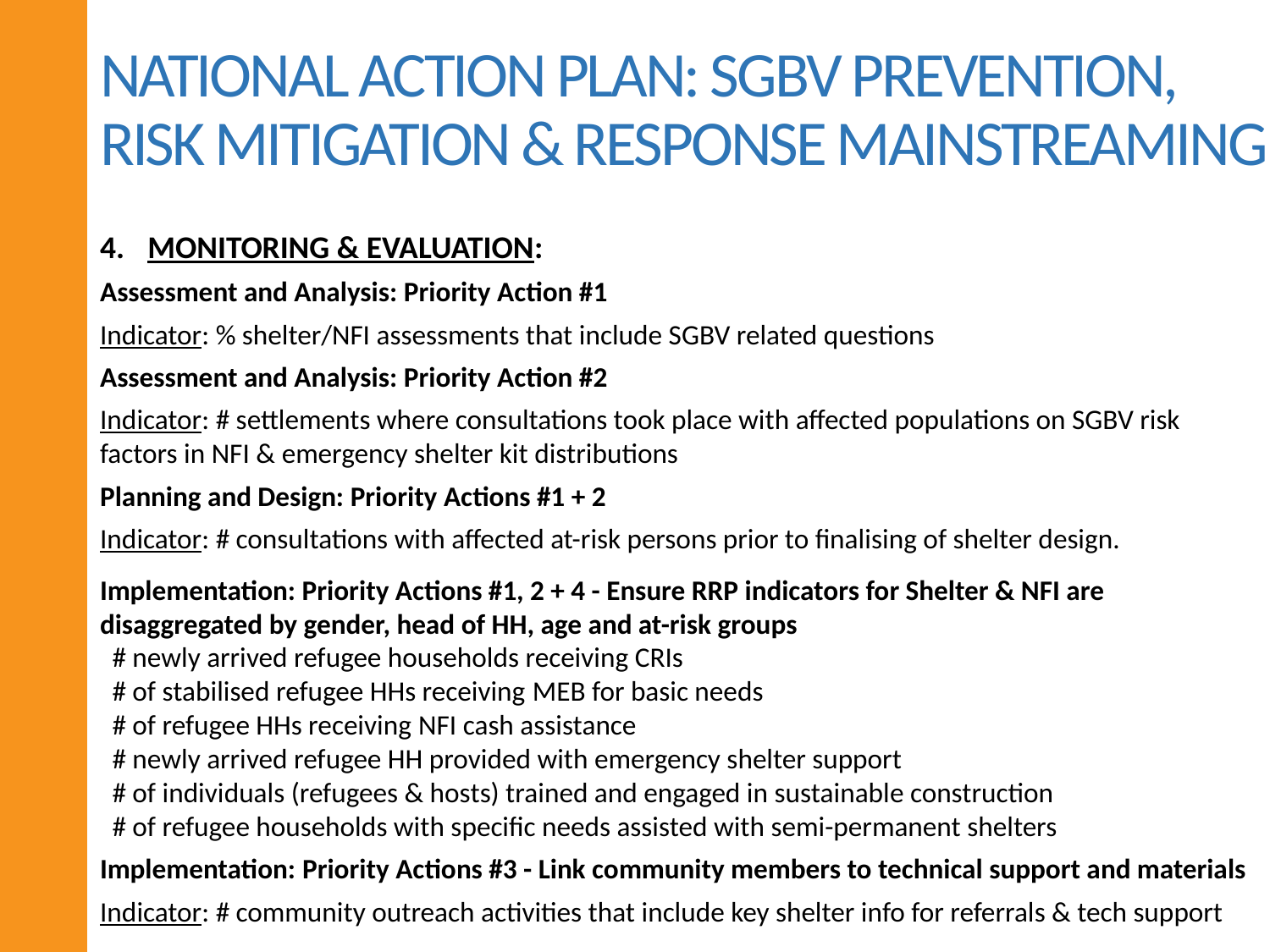

NATIONAL ACTION PLAN: SGBV PREVENTION, RISK MITIGATION & RESPONSE MAINSTREAMING
MONITORING & EVALUATION:
Assessment and Analysis: Priority Action #1
Indicator: % shelter/NFI assessments that include SGBV related questions
Assessment and Analysis: Priority Action #2
Indicator: # settlements where consultations took place with affected populations on SGBV risk factors in NFI & emergency shelter kit distributions
Planning and Design: Priority Actions #1 + 2
Indicator: # consultations with affected at-risk persons prior to finalising of shelter design.
Implementation: Priority Actions #1, 2 + 4 - Ensure RRP indicators for Shelter & NFI are disaggregated by gender, head of HH, age and at-risk groups
# newly arrived refugee households receiving CRIs
# of stabilised refugee HHs receiving MEB for basic needs
# of refugee HHs receiving NFI cash assistance
# newly arrived refugee HH provided with emergency shelter support
# of individuals (refugees & hosts) trained and engaged in sustainable construction
# of refugee households with specific needs assisted with semi-permanent shelters
Implementation: Priority Actions #3 - Link community members to technical support and materials
Indicator: # community outreach activities that include key shelter info for referrals & tech support